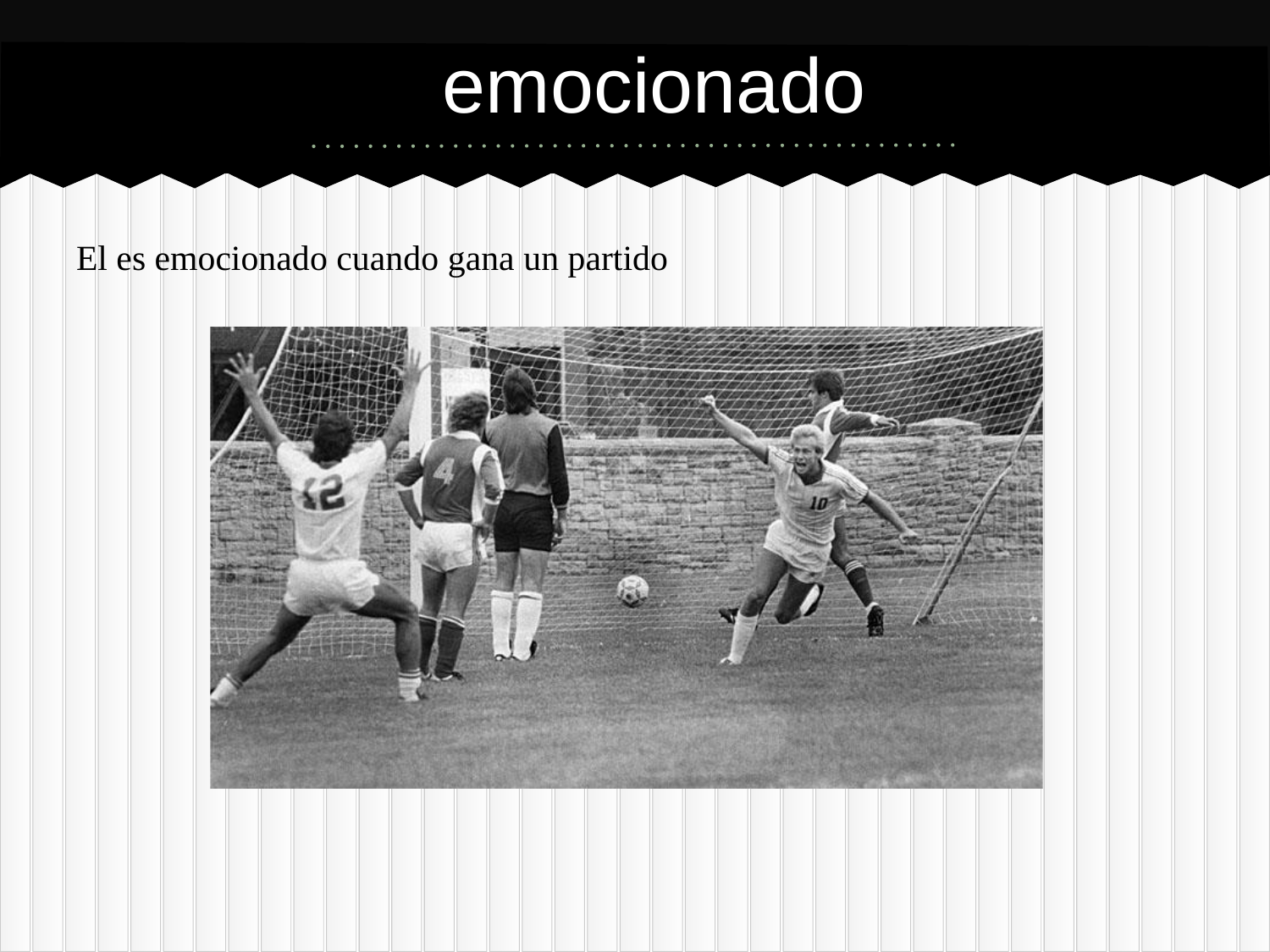

# emocionado
El es emocionado cuando gana un partido